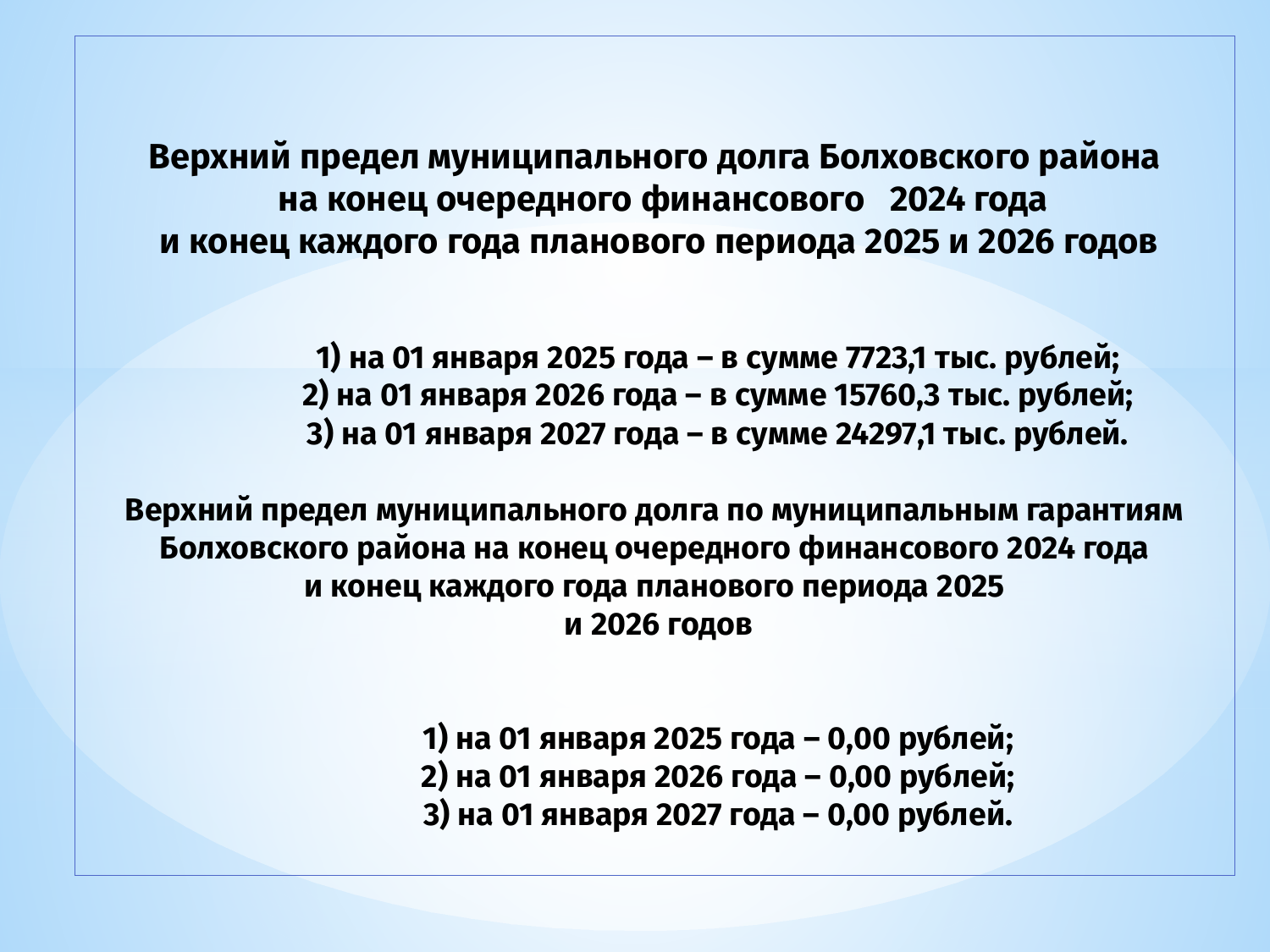

# Верхний предел муниципального долга Болховского района на конец очередного финансового   2024 года и конец каждого года планового периода 2025 и 2026 годов     1) на 01 января 2025 года – в сумме 7723,1 тыс. рублей; 2) на 01 января 2026 года – в сумме 15760,3 тыс. рублей; 3) на 01 января 2027 года – в сумме 24297,1 тыс. рублей.   Верхний предел муниципального долга по муниципальным гарантиям Болховского района на конец очередного финансового 2024 года и конец каждого года планового периода 2025 и 2026 годов     1) на 01 января 2025 года – 0,00 рублей; 2) на 01 января 2026 года – 0,00 рублей; 3) на 01 января 2027 года – 0,00 рублей.